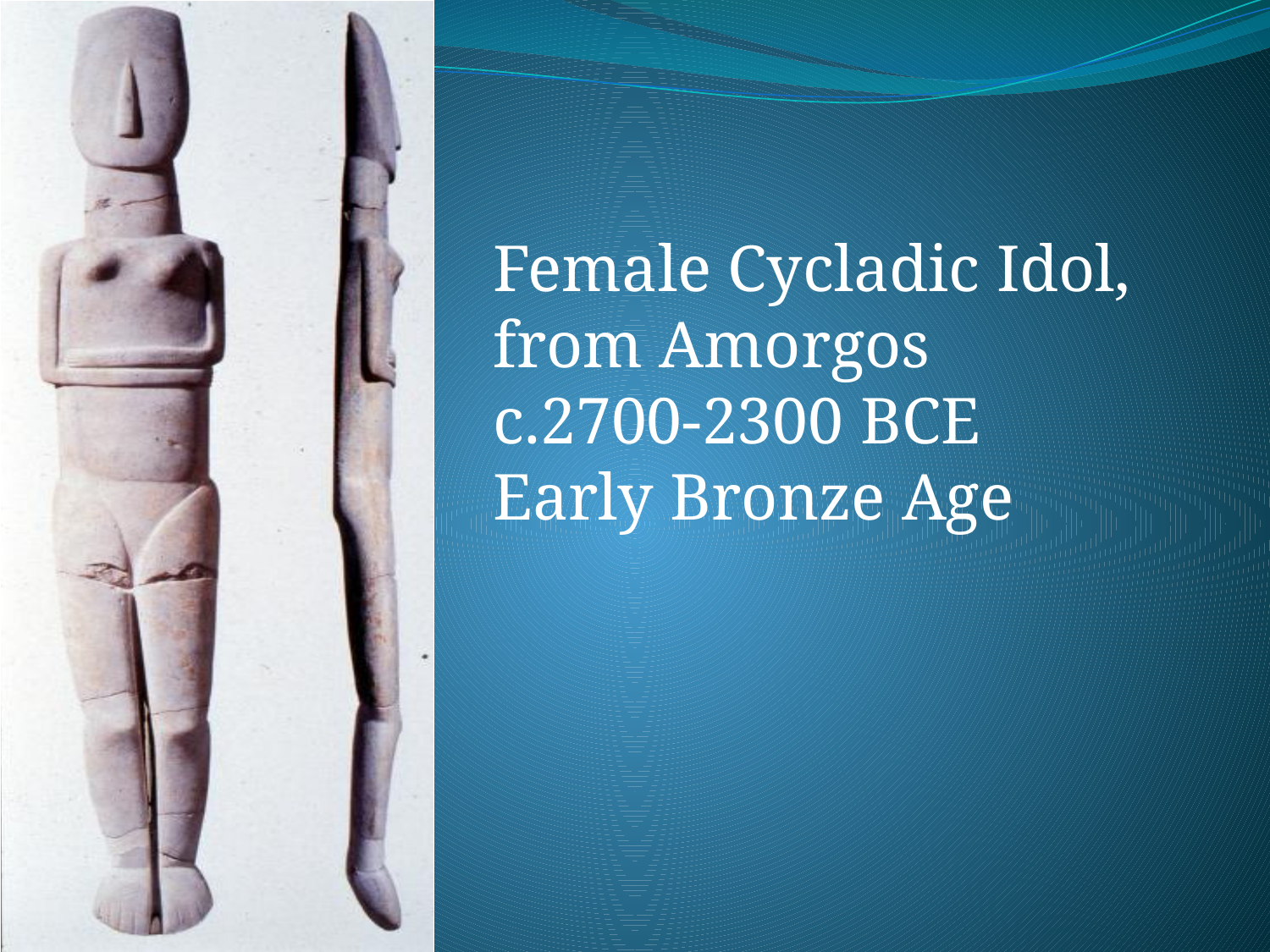

Female Cycladic Idol,
from Amorgos
c.2700-2300 BCE
Early Bronze Age